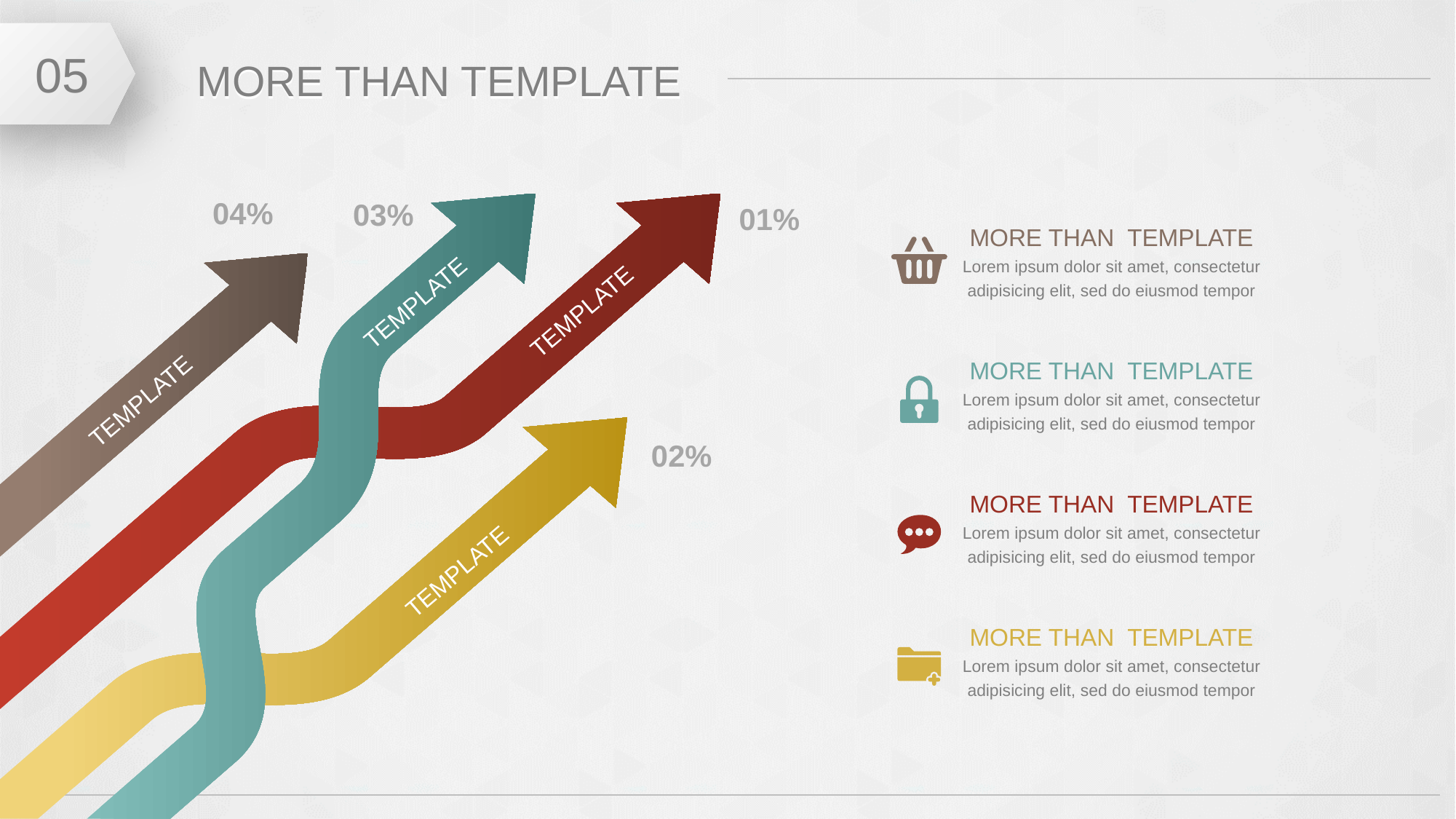

05
MORE THAN TEMPLATE

04%
03%

TEMPLATE

TEMPLATE
01%
MORE THAN  TEMPLATE
Lorem ipsum dolor sit amet, consectetur adipisicing elit, sed do eiusmod tempor

TEMPLATE
MORE THAN  TEMPLATE
Lorem ipsum dolor sit amet, consectetur adipisicing elit, sed do eiusmod tempor

TEMPLATE
02%
MORE THAN  TEMPLATE
Lorem ipsum dolor sit amet, consectetur adipisicing elit, sed do eiusmod tempor

MORE THAN  TEMPLATE
Lorem ipsum dolor sit amet, consectetur adipisicing elit, sed do eiusmod tempor